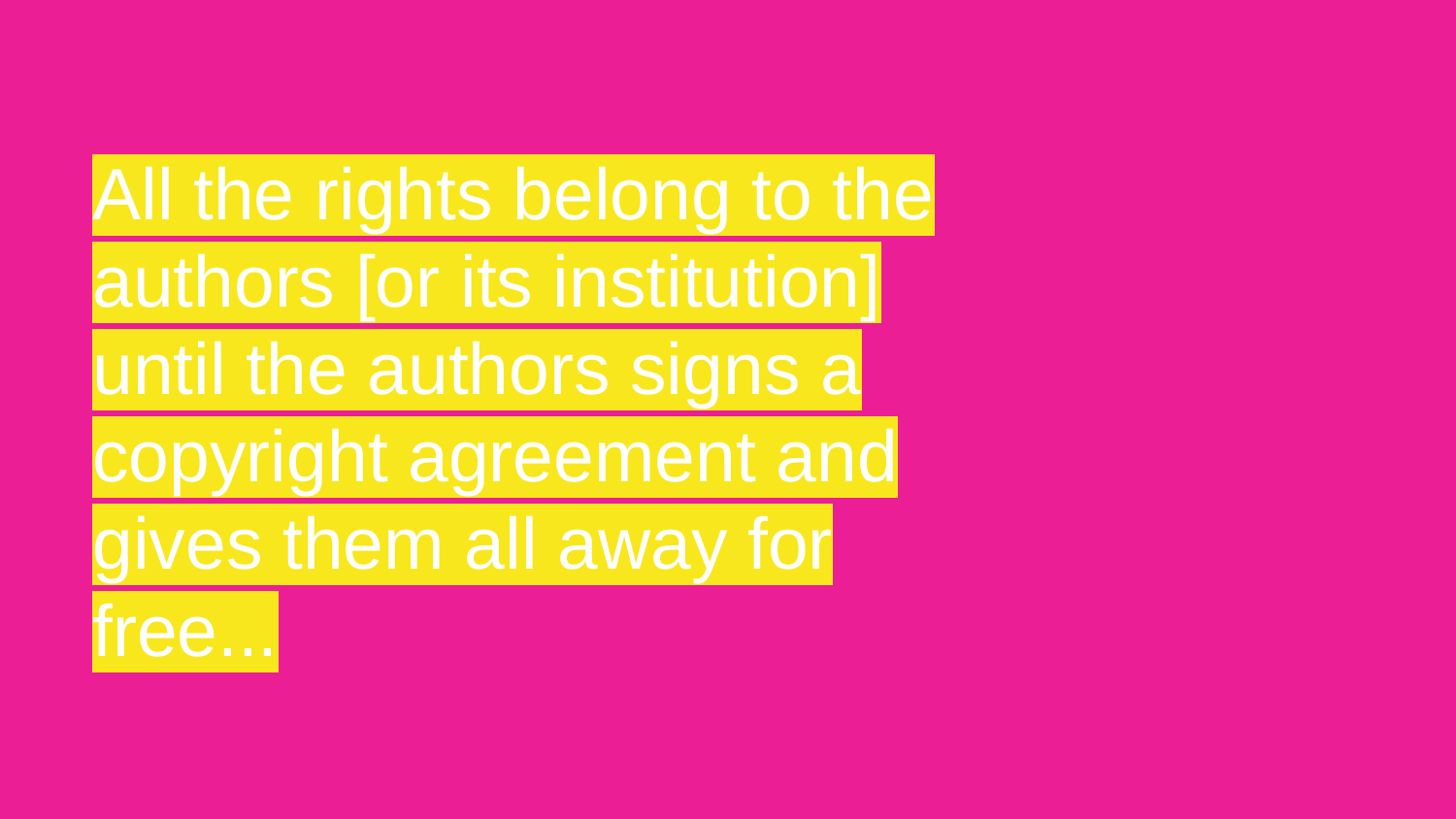

# All the rights belong to the authors [or its institution] until the authors signs a copyright agreement and gives them all away for free...